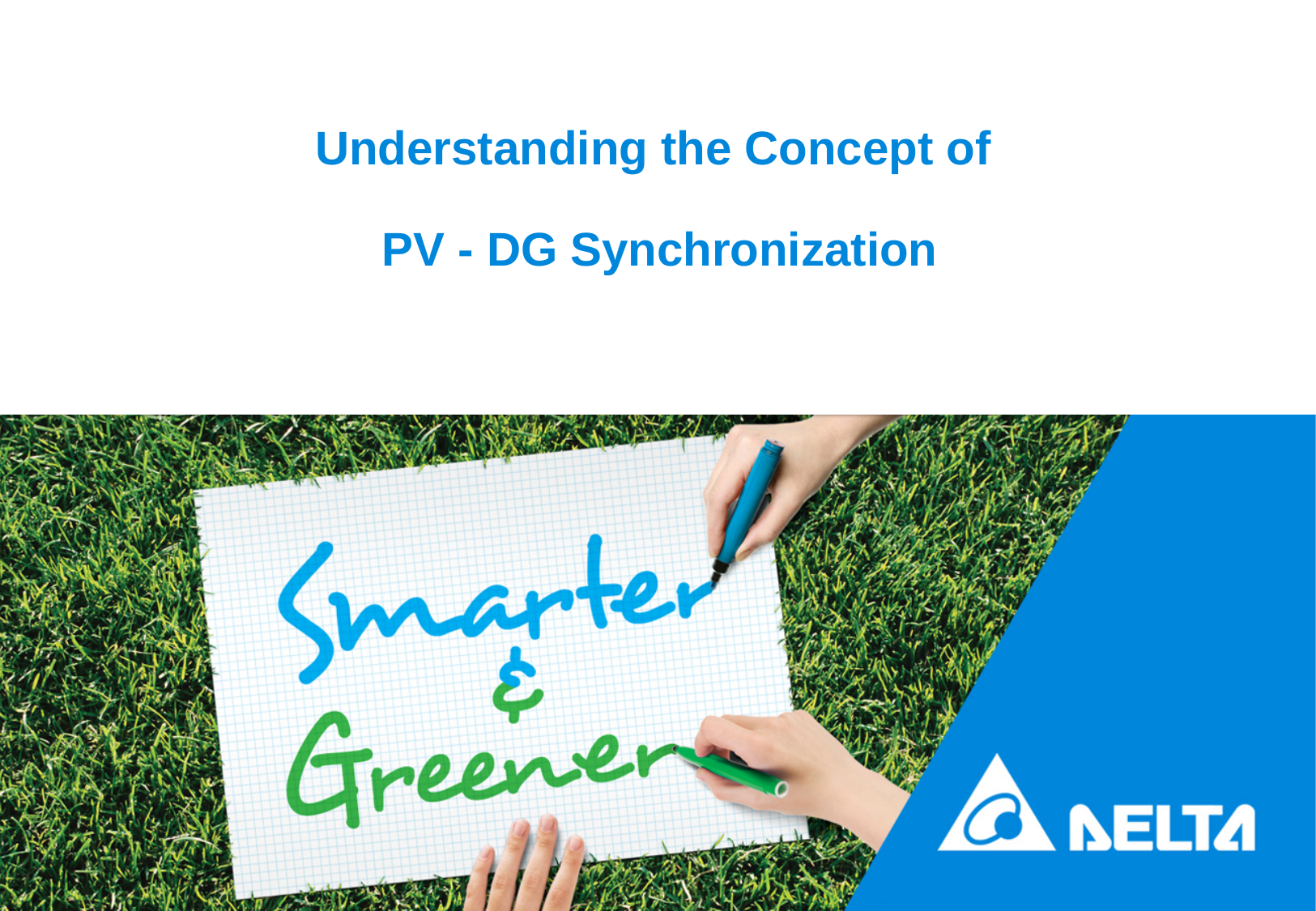

Understanding the Concept of
PV - DG Synchronization